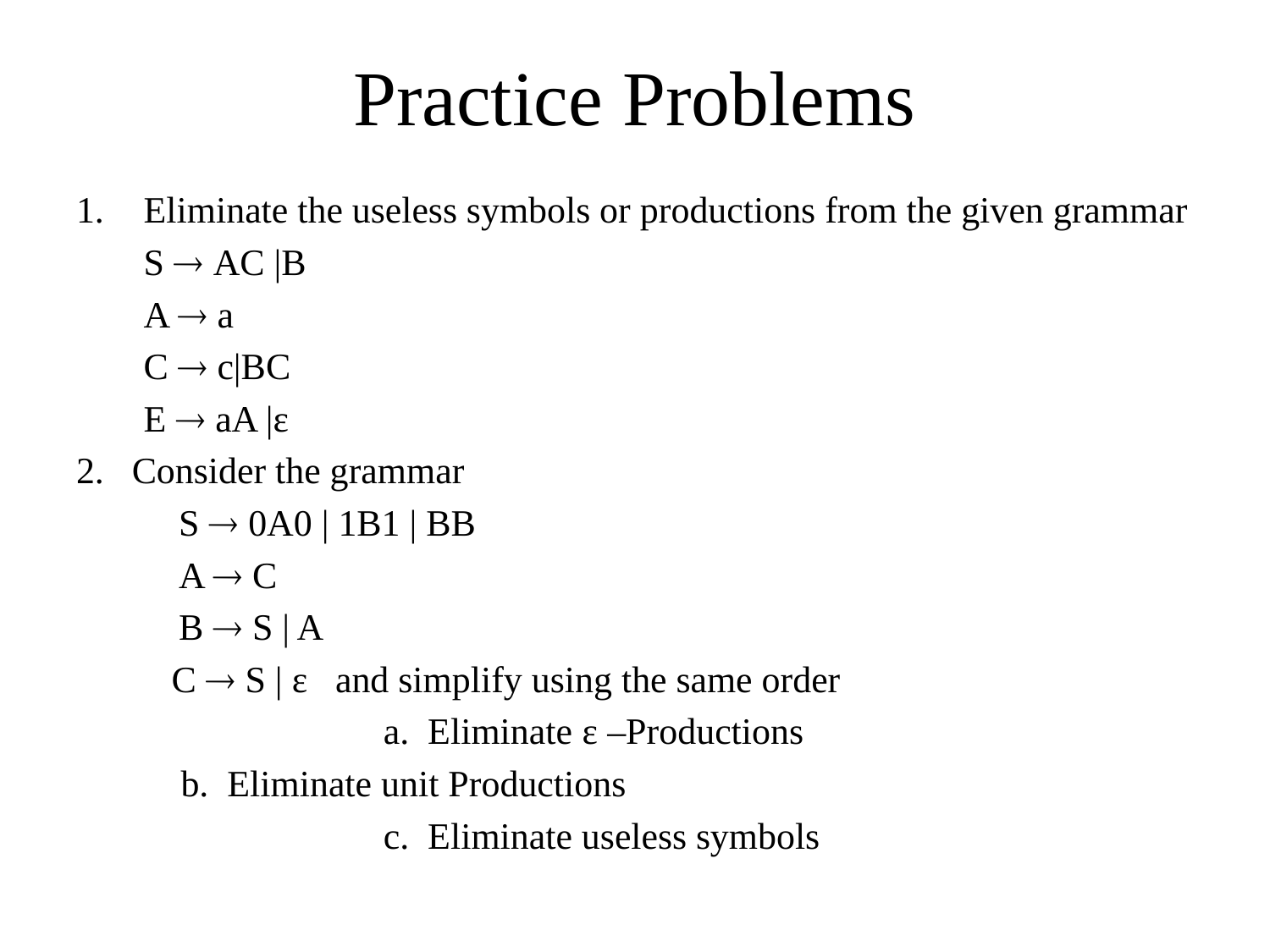

Practice Problems
Eliminate the useless symbols or productions from the given grammar
		S → AC |B
		A → a
		C → c|BC
		E → aA |ε
2.   Consider the grammar
           S → 0A0 | 1B1 | BB
           A → C
           B → S | A
	   C → S | ε   and simplify using the same order
                                 a.  Eliminate ε –Productions
 			    b.  Eliminate unit Productions
                                 c.  Eliminate useless symbols